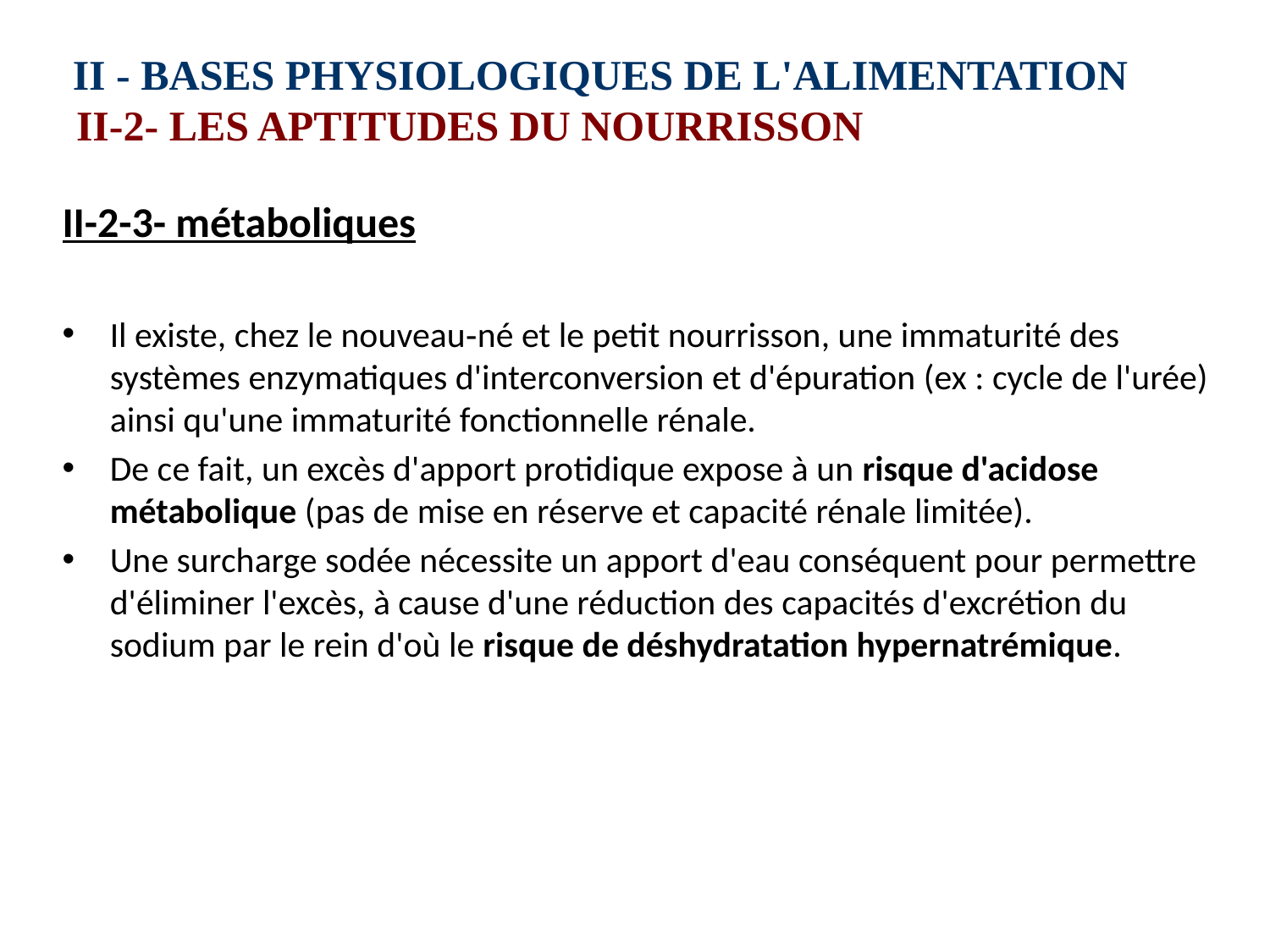

# II ‑ BASES PHYSIOLOGIQUES DE L'ALIMENTATION II-2‑ LES APTITUDES DU NOURRISSON
II-2-3- métaboliques

Il existe, chez le nouveau‑né et le petit nourrisson, une immaturité des systèmes enzymatiques d'interconversion et d'épuration (ex : cycle de l'urée) ainsi qu'une immaturité fonctionnelle rénale.
De ce fait, un excès d'apport protidique expose à un risque d'acidose métabolique (pas de mise en réserve et capacité rénale limitée).
Une surcharge sodée nécessite un apport d'eau conséquent pour permettre d'éliminer l'excès, à cause d'une réduction des capacités d'excrétion du sodium par le rein d'où le risque de déshydratation hypernatrémique.